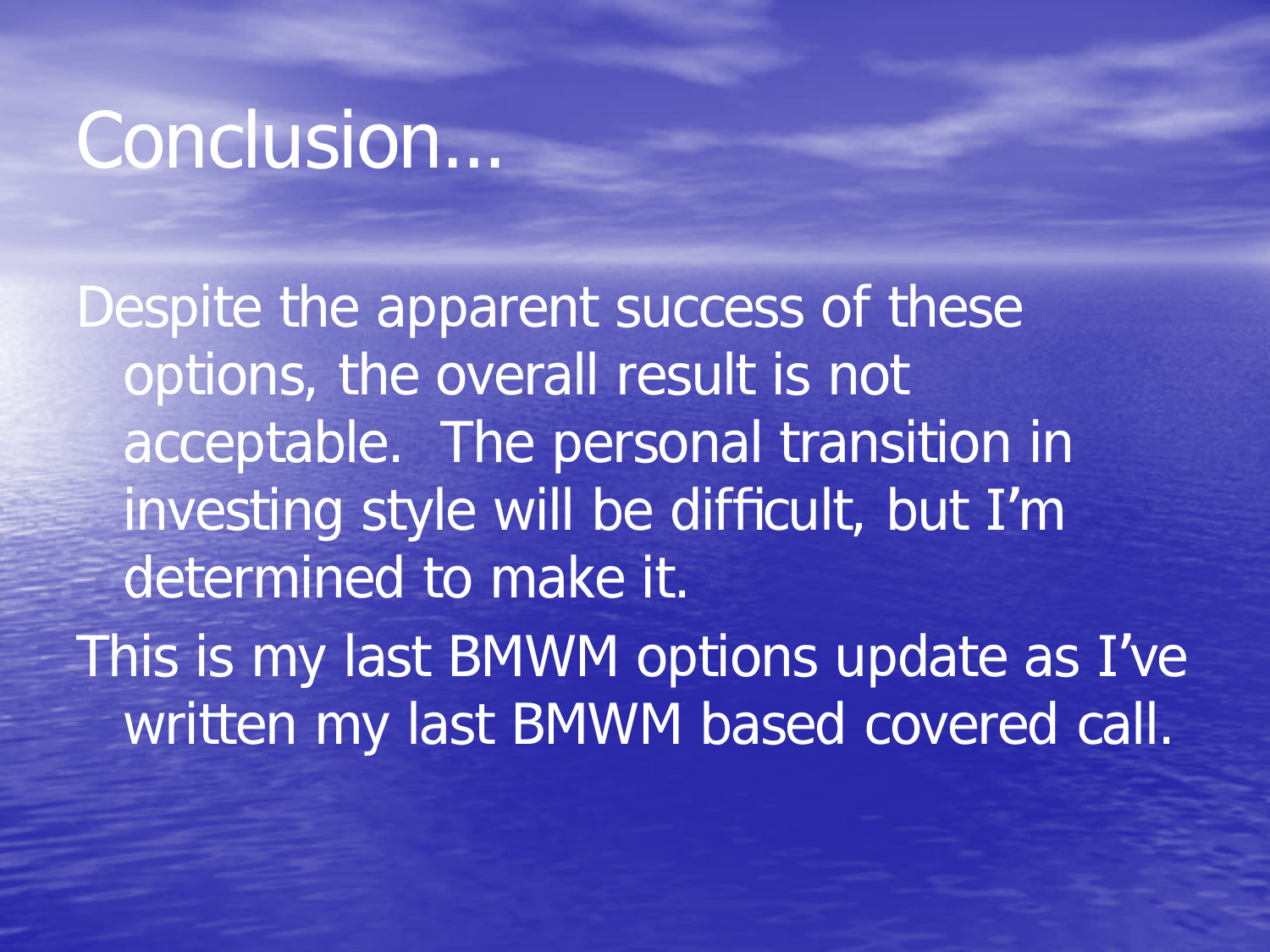

# Conclusion…
Despite the apparent success of these options, the overall result is not acceptable.  The personal transition in investing style will be difficult, but I’m determined to make it.
This is my last BMWM options update as I’ve written my last BMWM based covered call.